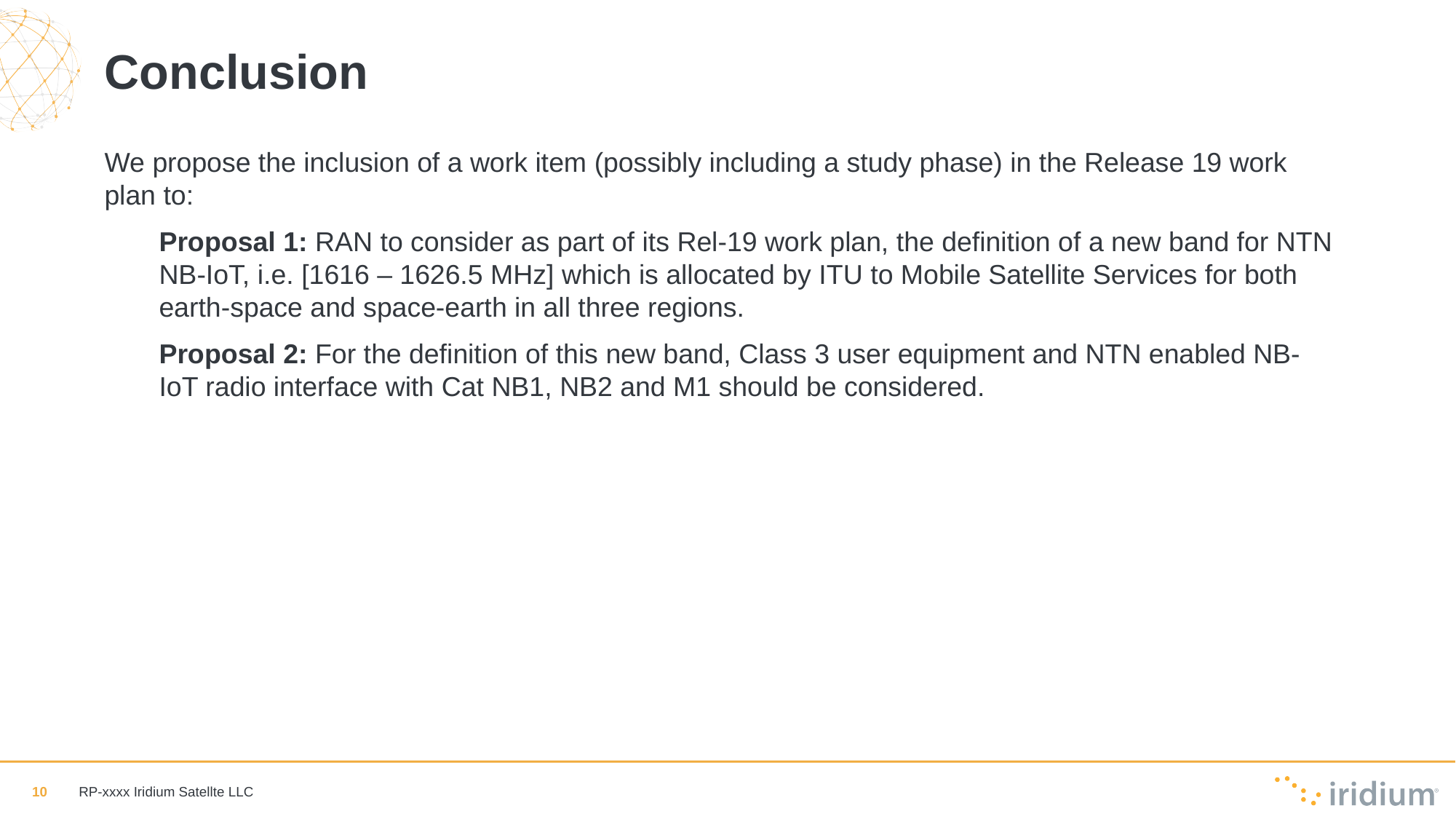

# Conclusion
We propose the inclusion of a work item (possibly including a study phase) in the Release 19 work plan to:
Proposal 1: RAN to consider as part of its Rel-19 work plan, the definition of a new band for NTN NB-IoT, i.e. [1616 – 1626.5 MHz] which is allocated by ITU to Mobile Satellite Services for both earth-space and space-earth in all three regions.
Proposal 2: For the definition of this new band, Class 3 user equipment and NTN enabled NB-IoT radio interface with Cat NB1, NB2 and M1 should be considered.

RP-xxxx 	Iridium Satellte LLC
10